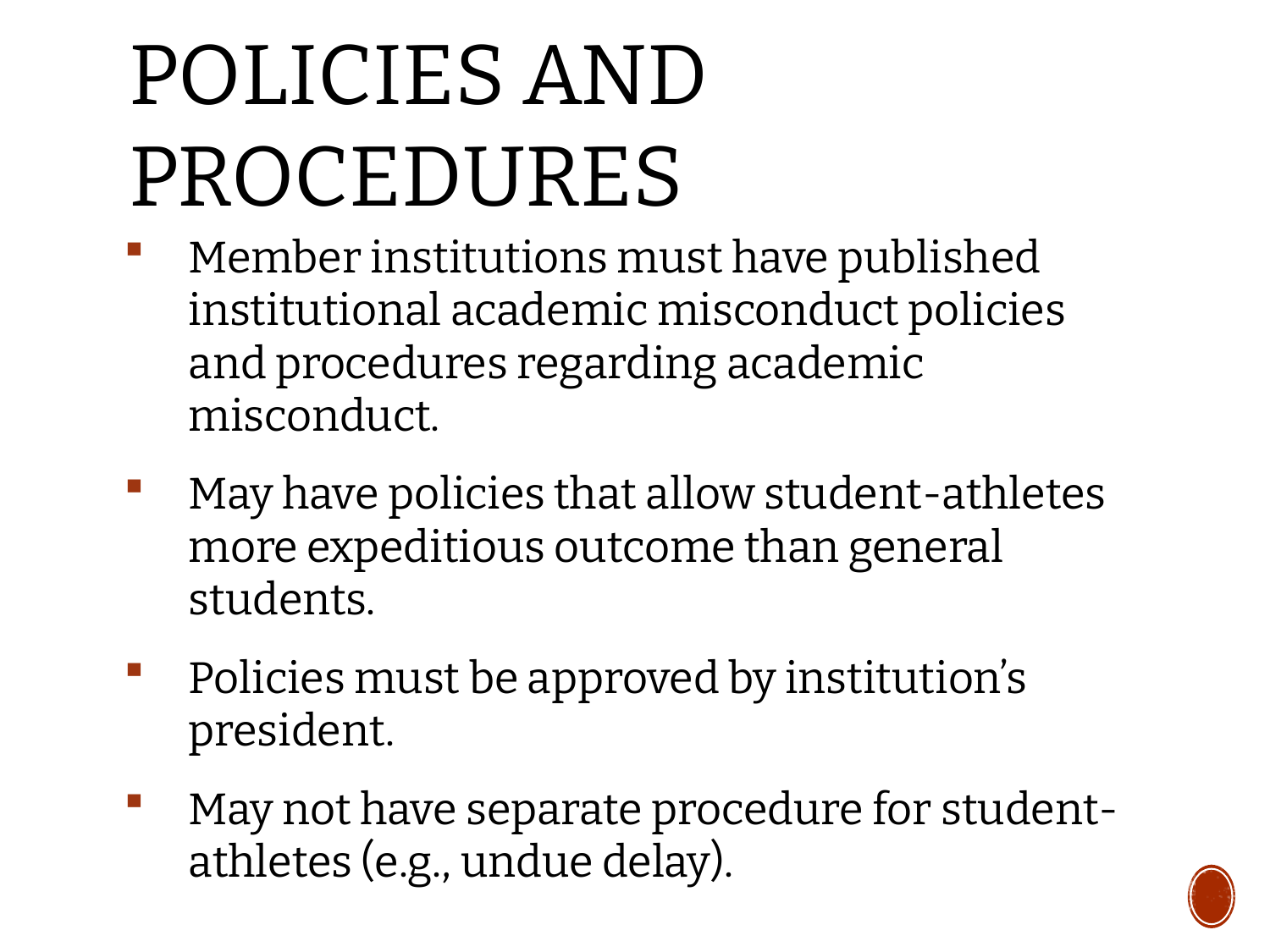

# Policies And Procedures
Member institutions must have published institutional academic misconduct policies and procedures regarding academic misconduct.

May have policies that allow student-athletes more expeditious outcome than general students.

Policies must be approved by institution’s president.

May not have separate procedure for student-athletes (e.g., undue delay).